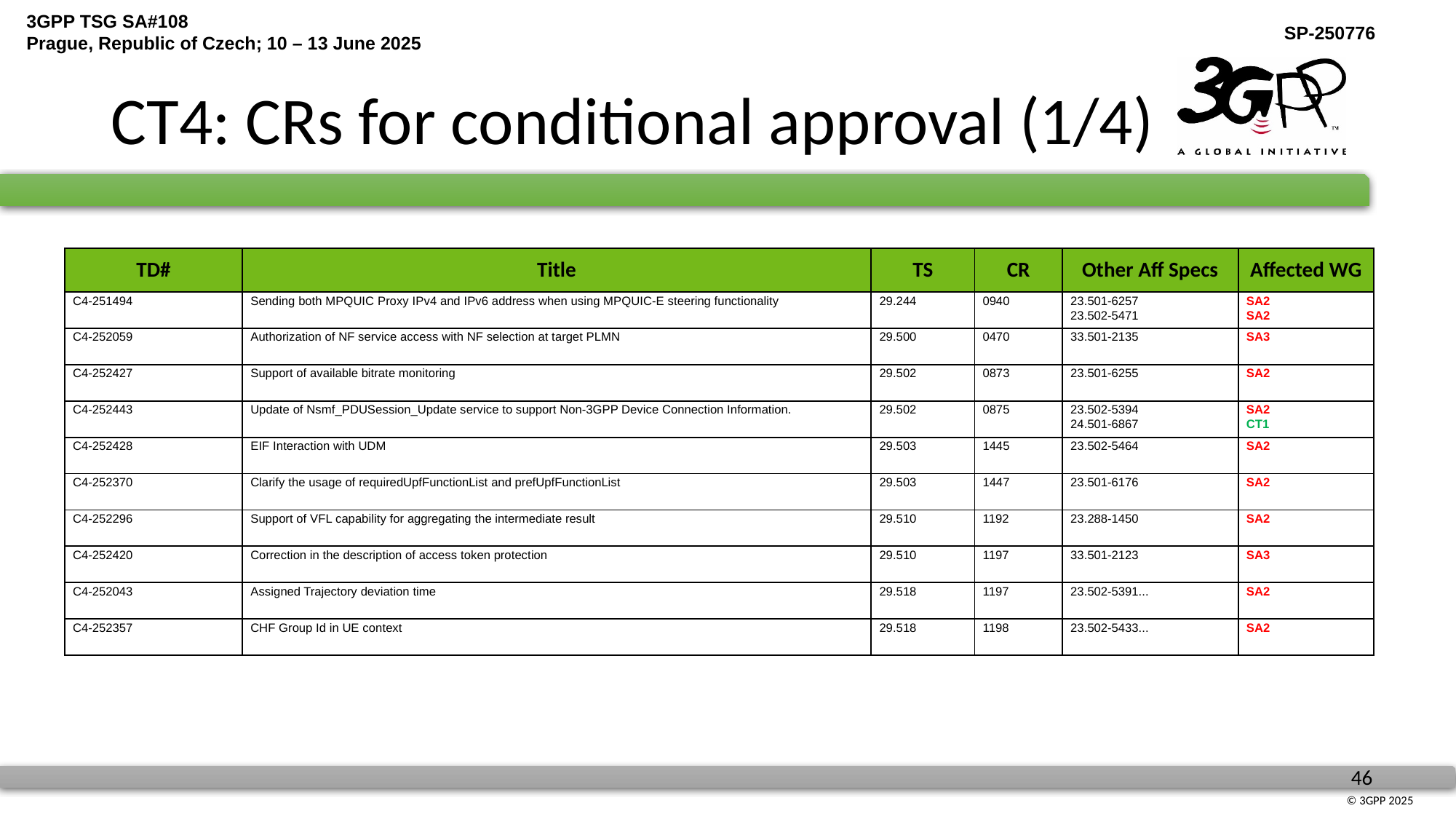

# CT4: CRs for conditional approval (1/4)
| TD# | Title | TS | CR | Other Aff Specs | Affected WG |
| --- | --- | --- | --- | --- | --- |
| C4-251494 | Sending both MPQUIC Proxy IPv4 and IPv6 address when using MPQUIC-E steering functionality | 29.244 | 0940 | 23.501-6257 23.502-5471 | SA2 SA2 |
| C4-252059 | Authorization of NF service access with NF selection at target PLMN | 29.500 | 0470 | 33.501-2135 | SA3 |
| C4-252427 | Support of available bitrate monitoring | 29.502 | 0873 | 23.501-6255 | SA2 |
| C4-252443 | Update of Nsmf\_PDUSession\_Update service to support Non-3GPP Device Connection Information. | 29.502 | 0875 | 23.502-5394 24.501-6867 | SA2 CT1 |
| C4-252428 | EIF Interaction with UDM | 29.503 | 1445 | 23.502-5464 | SA2 |
| C4-252370 | Clarify the usage of requiredUpfFunctionList and prefUpfFunctionList | 29.503 | 1447 | 23.501-6176 | SA2 |
| C4-252296 | Support of VFL capability for aggregating the intermediate result | 29.510 | 1192 | 23.288-1450 | SA2 |
| C4-252420 | Correction in the description of access token protection | 29.510 | 1197 | 33.501-2123 | SA3 |
| C4-252043 | Assigned Trajectory deviation time | 29.518 | 1197 | 23.502-5391... | SA2 |
| C4-252357 | CHF Group Id in UE context | 29.518 | 1198 | 23.502-5433... | SA2 |